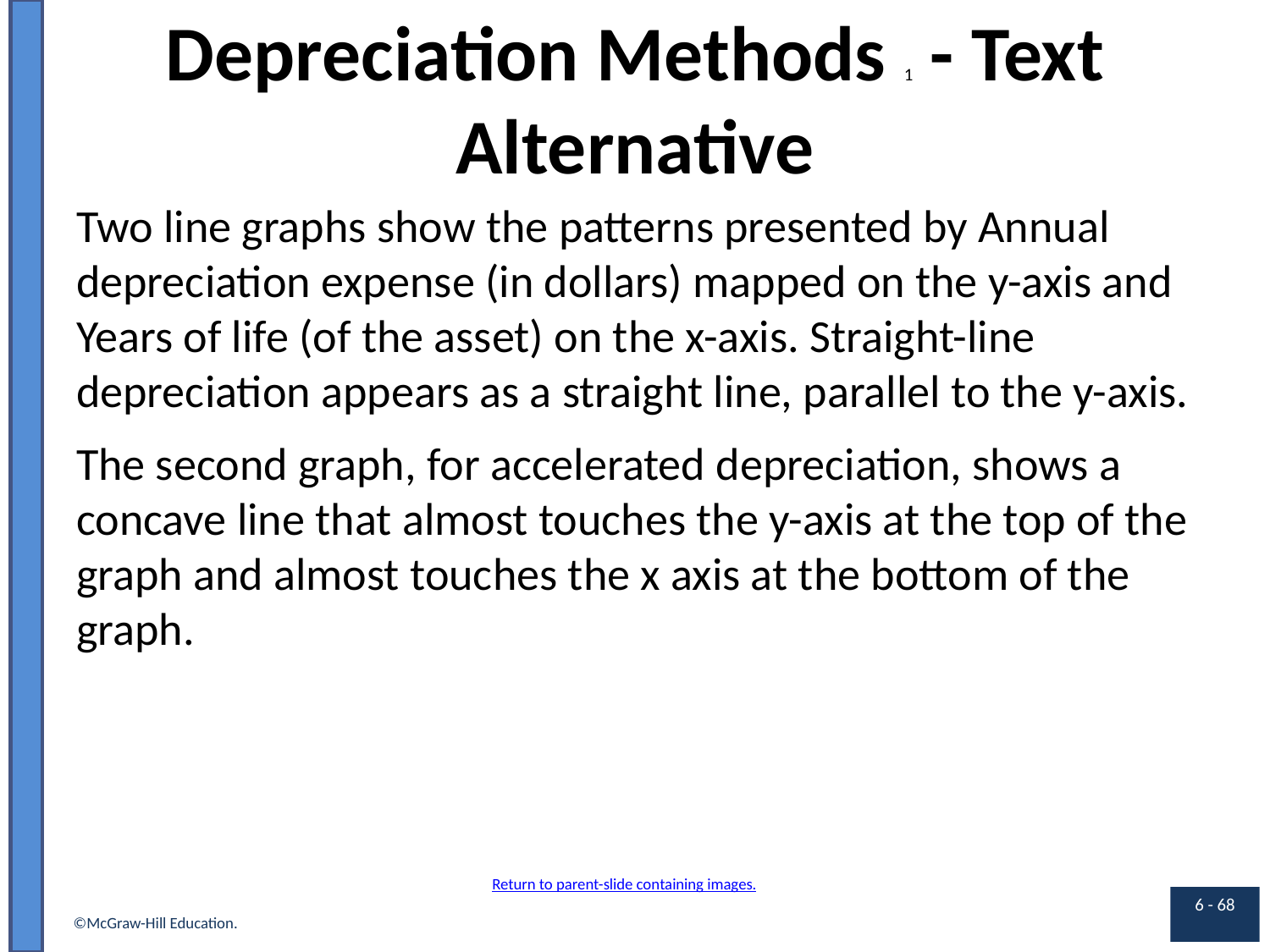

# Depreciation Methods 1 - Text Alternative
Two line graphs show the patterns presented by Annual depreciation expense (in dollars) mapped on the y-axis and Years of life (of the asset) on the x-axis. Straight-line depreciation appears as a straight line, parallel to the y-axis.
The second graph, for accelerated depreciation, shows a concave line that almost touches the y-axis at the top of the graph and almost touches the x axis at the bottom of the graph.
Return to parent-slide containing images.